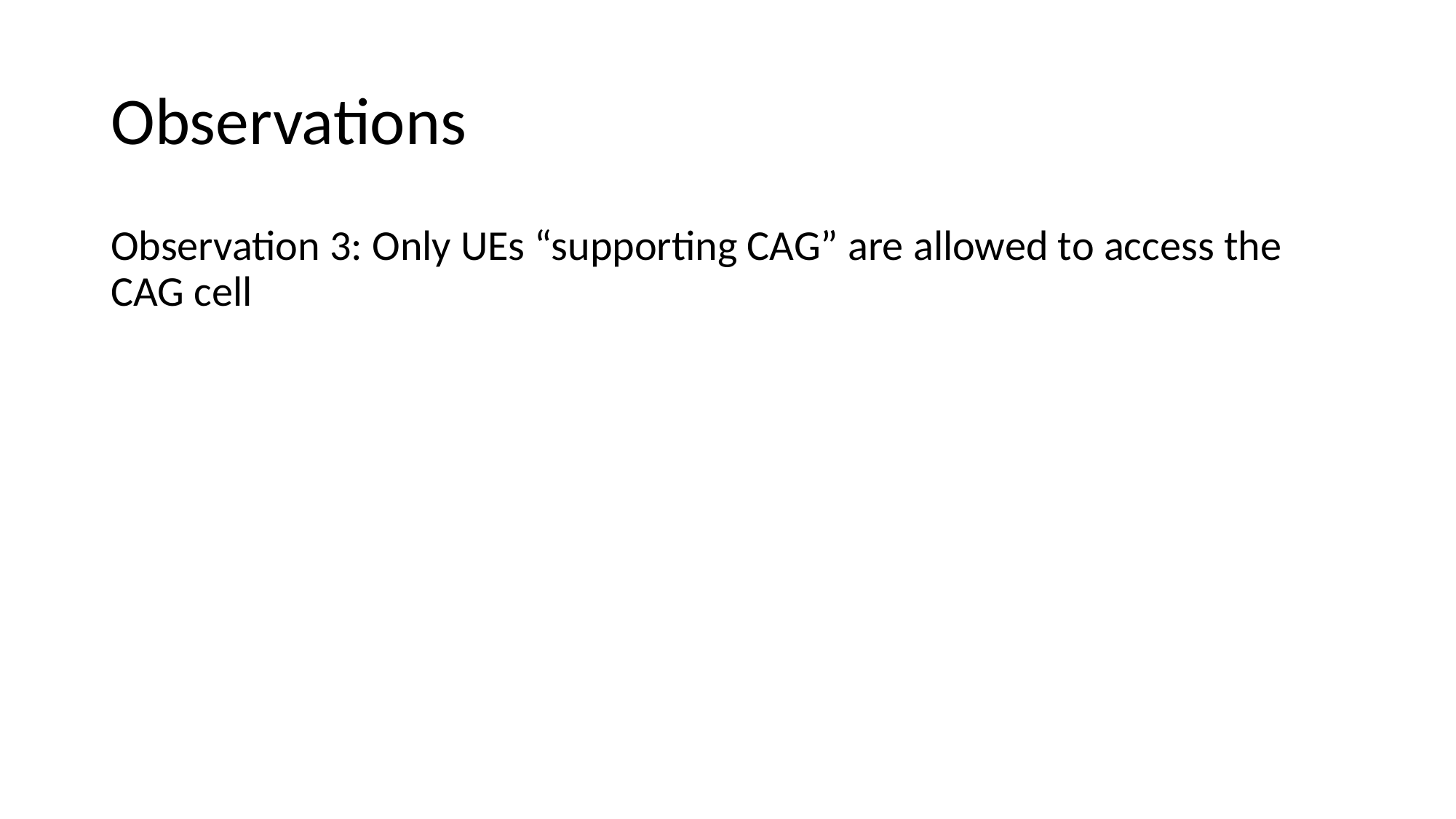

# Observations
Observation 3: Only UEs “supporting CAG” are allowed to access the CAG cell